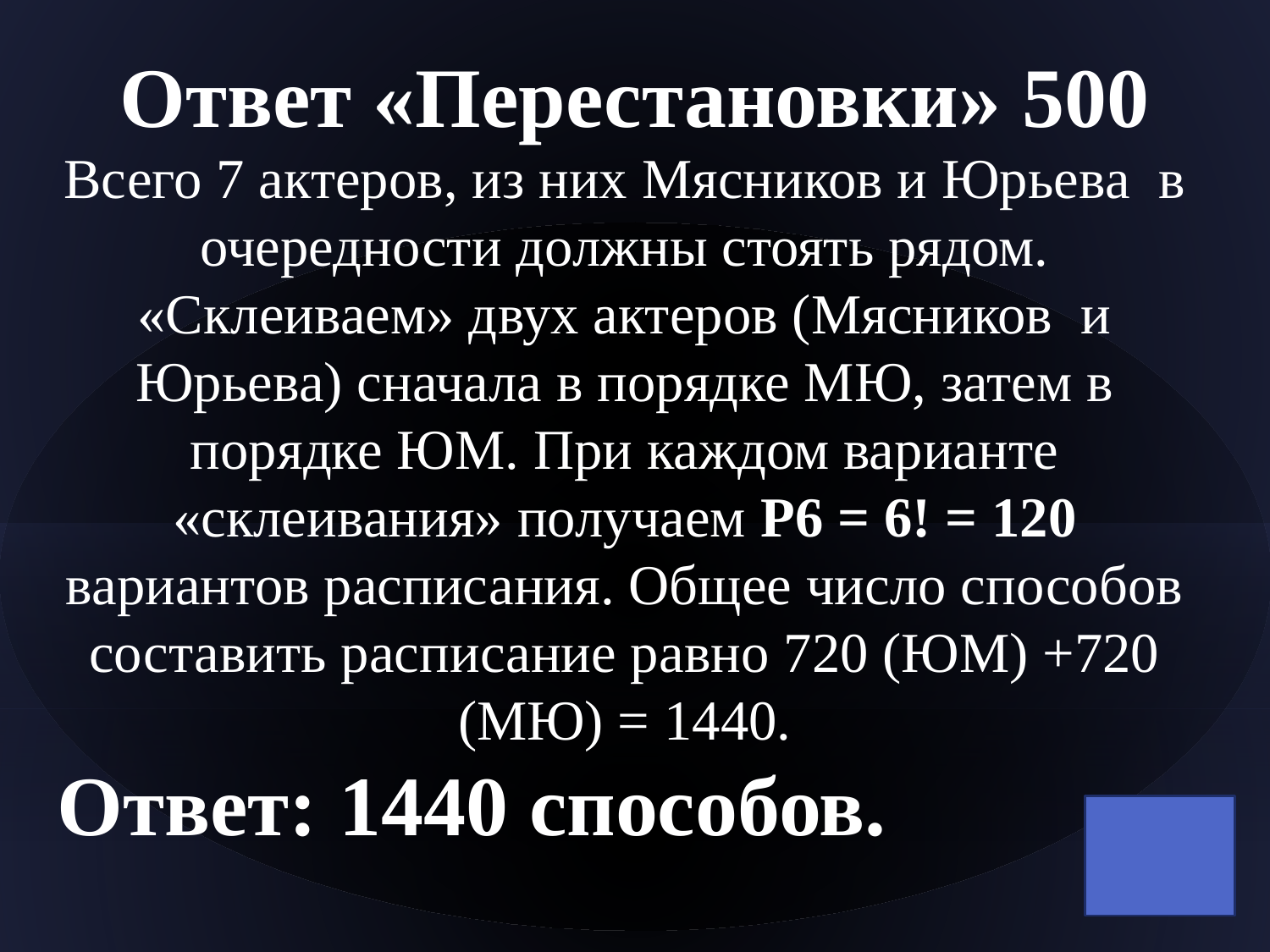

Ответ «Перестановки» 500
Всего 7 актеров, из них Мясников и Юрьева  в очередности должны стоять рядом.
«Склеиваем» двух актеров (Мясников  и Юрьева) сначала в порядке МЮ, затем в порядке ЮМ. При каждом варианте «склеивания» получаем Р6 = 6! = 120 вариантов расписания. Общее число способов составить расписание равно 720 (ЮМ) +720 (МЮ) = 1440.
Ответ: 1440 способов.